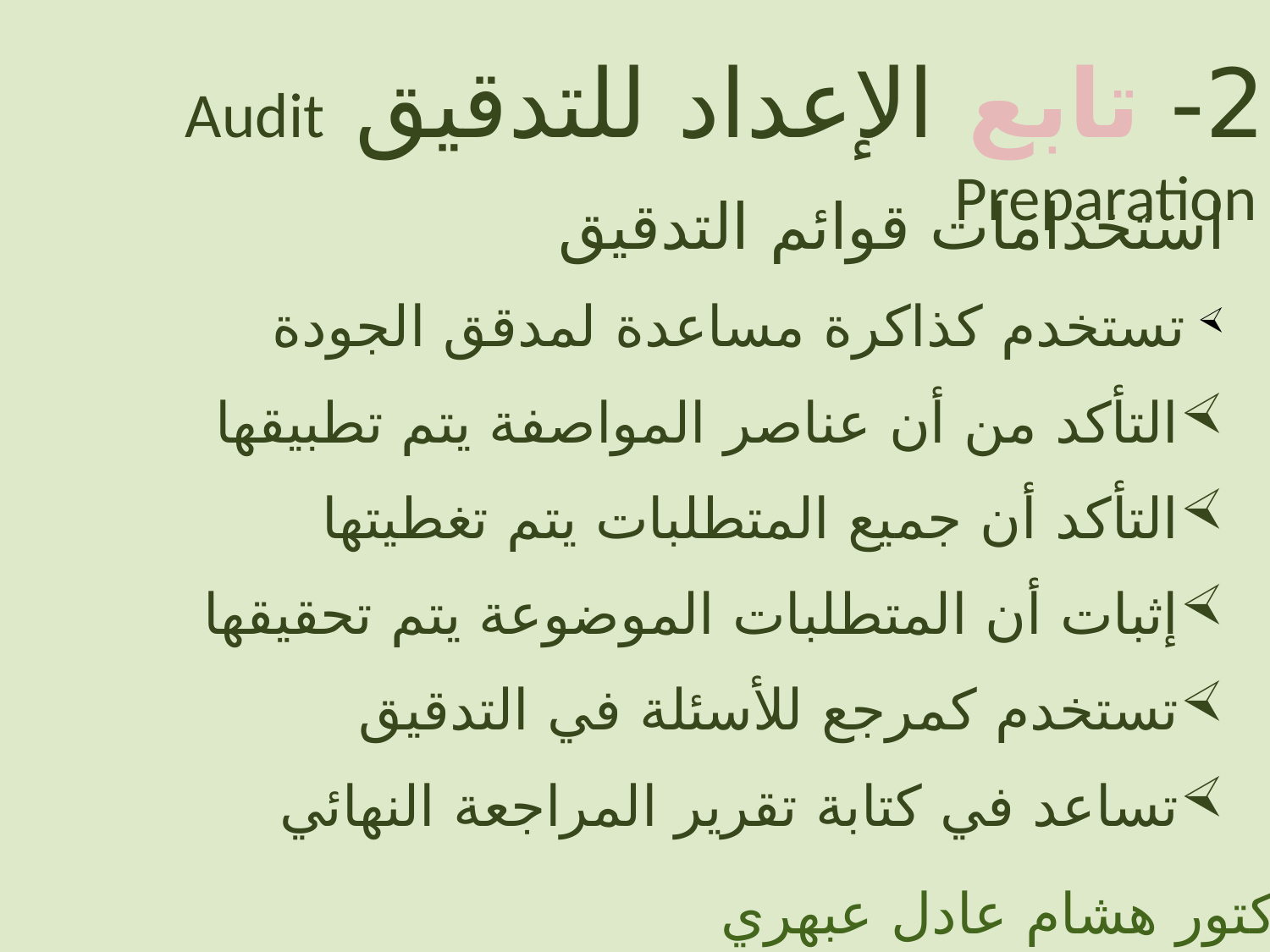

2- تابع الإعداد للتدقيق Audit Preparation
استخدامات قوائم التدقيق
 تستخدم كذاكرة مساعدة لمدقق الجودة
التأكد من أن عناصر المواصفة يتم تطبيقها
التأكد أن جميع المتطلبات يتم تغطيتها
إثبات أن المتطلبات الموضوعة يتم تحقيقها
تستخدم كمرجع للأسئلة في التدقيق
تساعد في كتابة تقرير المراجعة النهائي
الدكتور هشام عادل عبهري